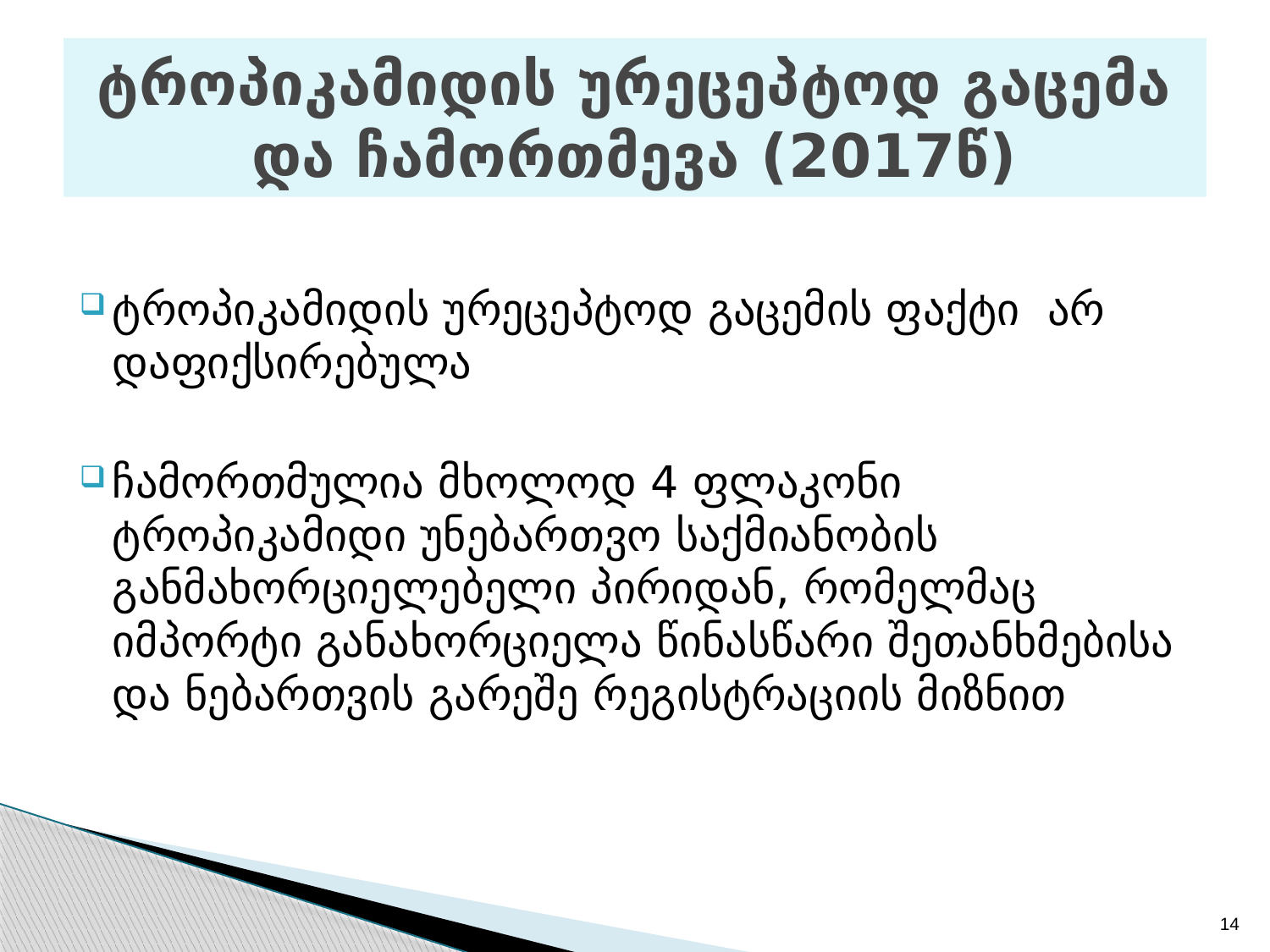

# ტროპიკამიდის ურეცეპტოდ გაცემა და ჩამორთმევა (2017წ)
ტროპიკამიდის ურეცეპტოდ გაცემის ფაქტი  არ დაფიქსირებულა

ჩამორთმულია მხოლოდ 4 ფლაკონი ტროპიკამიდი უნებართვო საქმიანობის განმახორციელებელი პირიდან, რომელმაც იმპორტი განახორციელა წინასწარი შეთანხმებისა და ნებართვის გარეშე რეგისტრაციის მიზნით
14